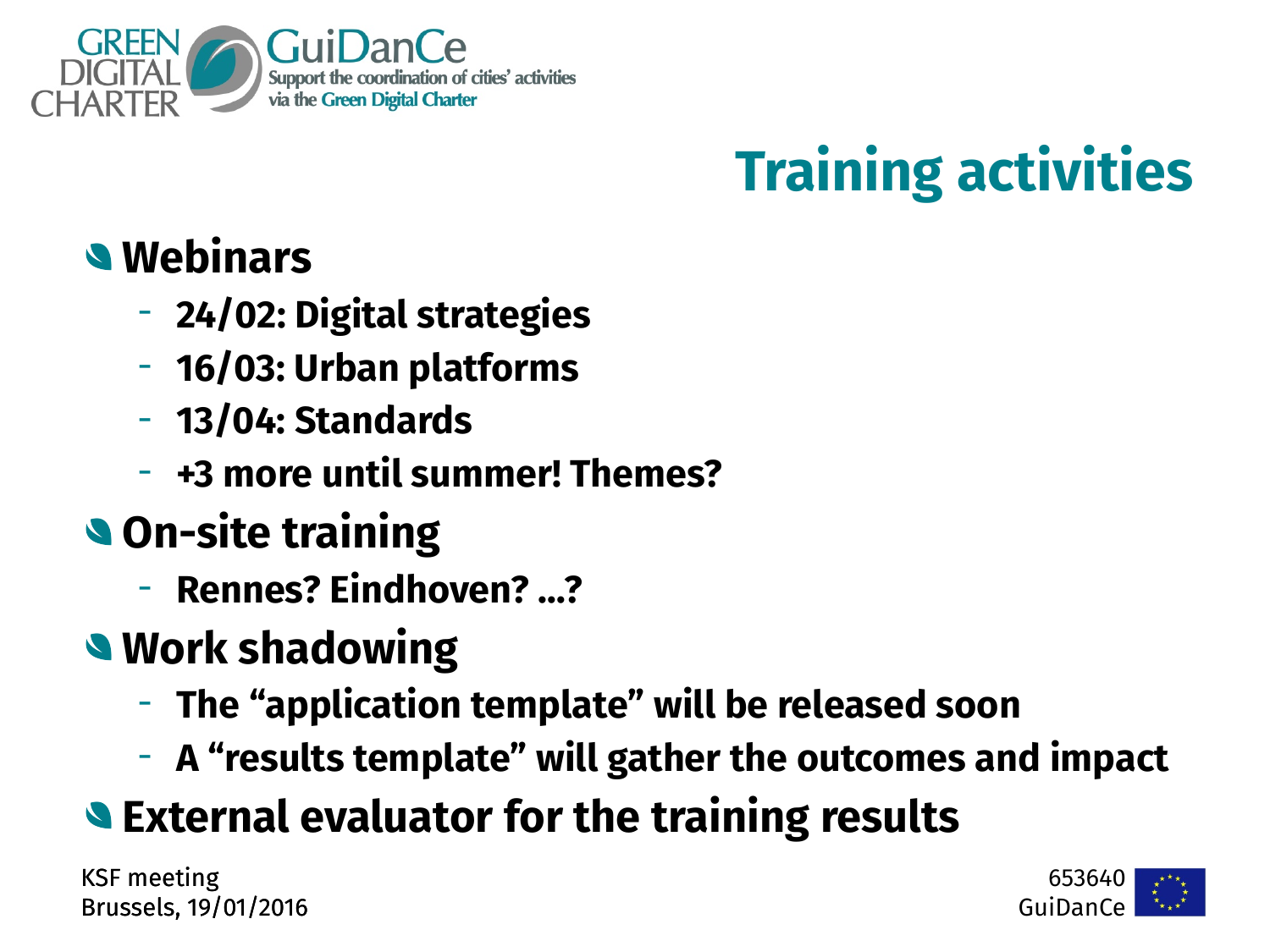

# Training activities
Webinars
24/02: Digital strategies
16/03: Urban platforms
13/04: Standards
+3 more until summer! Themes?
On-site training
Rennes? Eindhoven? …?
Work shadowing
The “application template” will be released soon
A “results template” will gather the outcomes and impact
External evaluator for the training results